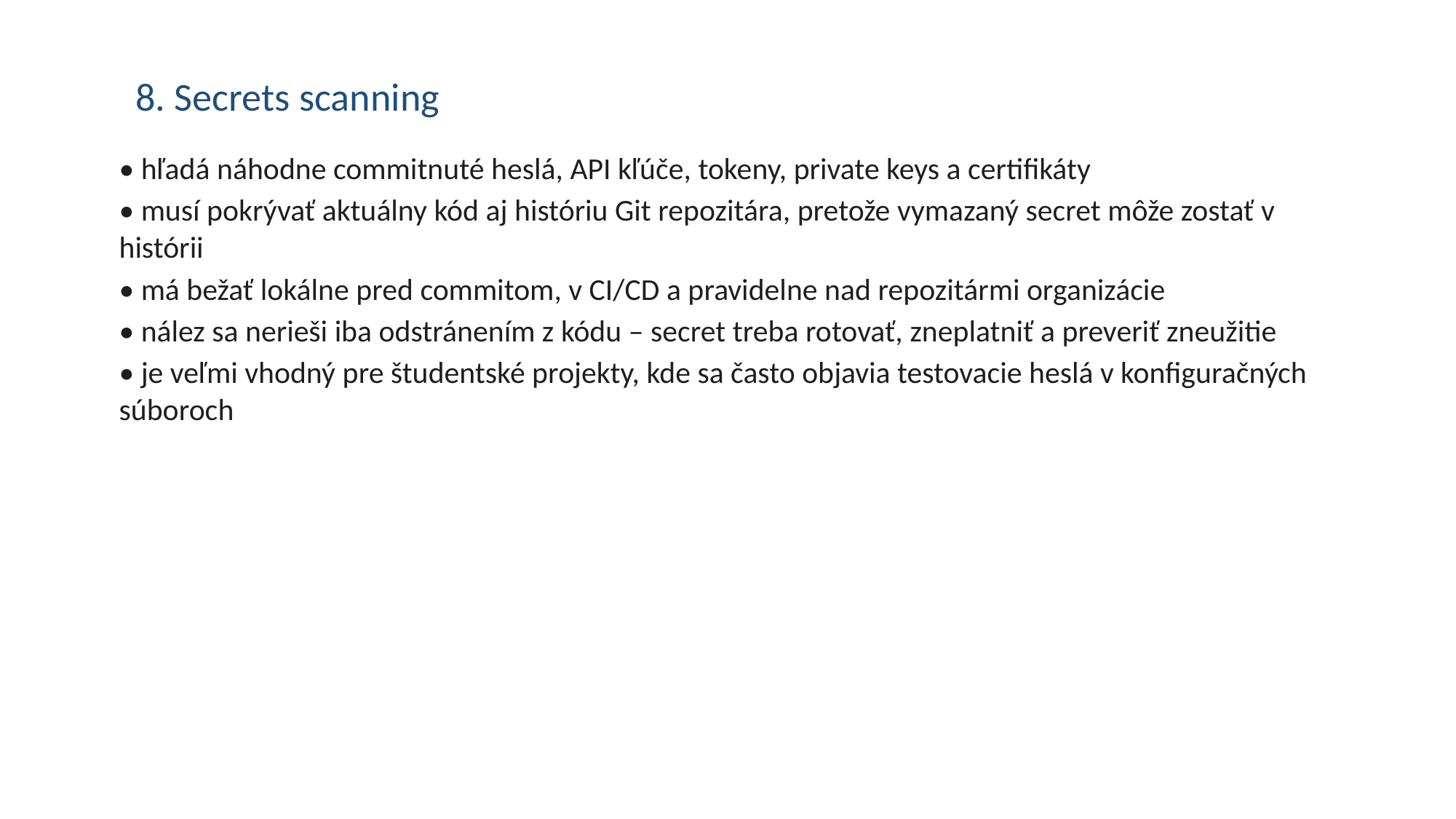

# 8. Secrets scanning
• hľadá náhodne commitnuté heslá, API kľúče, tokeny, private keys a certifikáty
• musí pokrývať aktuálny kód aj históriu Git repozitára, pretože vymazaný secret môže zostať v histórii
• má bežať lokálne pred commitom, v CI/CD a pravidelne nad repozitármi organizácie
• nález sa nerieši iba odstránením z kódu – secret treba rotovať, zneplatniť a preveriť zneužitie
• je veľmi vhodný pre študentské projekty, kde sa často objavia testovacie heslá v konfiguračných súboroch